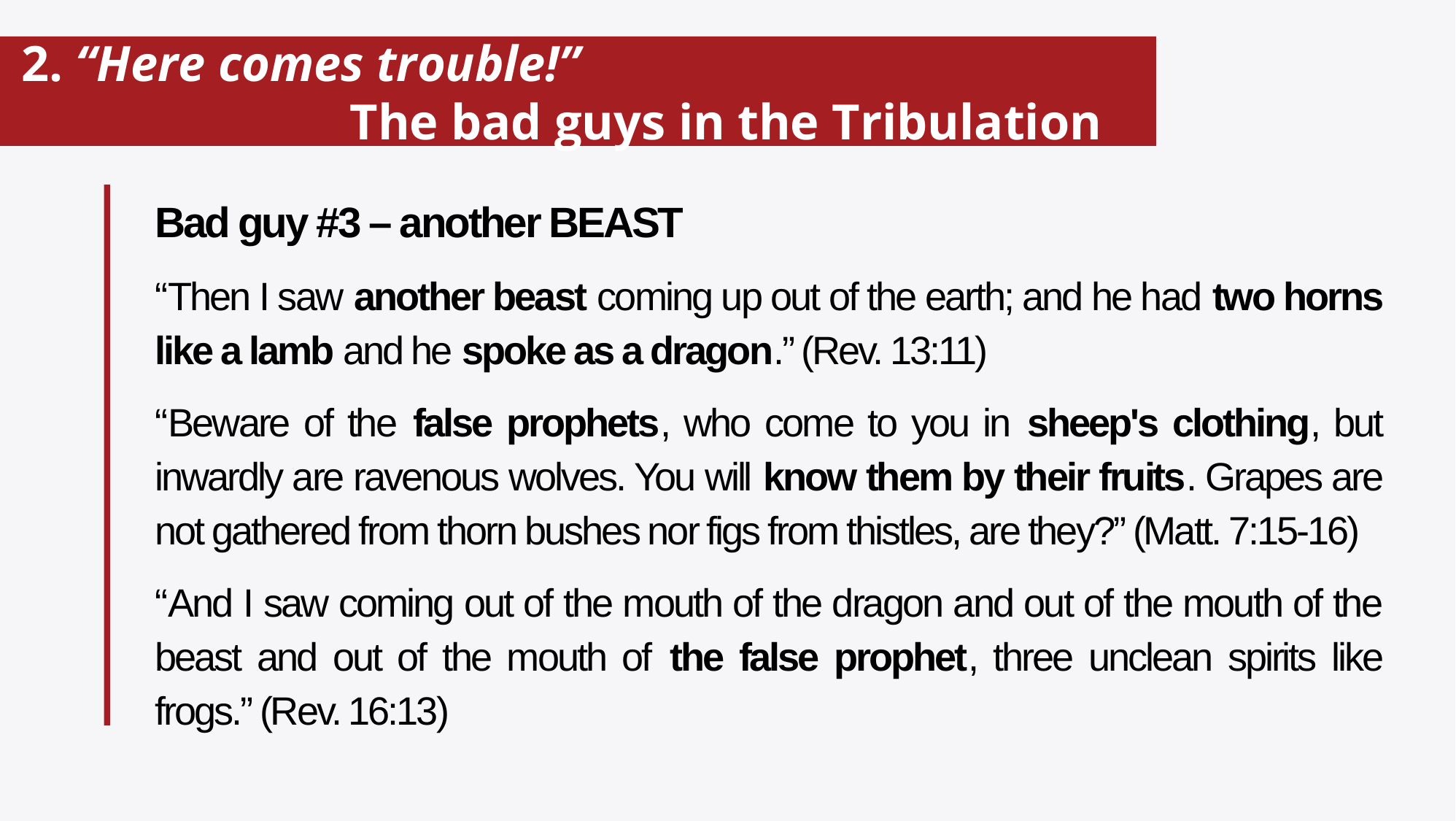

# 2. “Here comes trouble!” The bad guys in the Tribulation
Bad guy #3 – another BEAST
“Then I saw another beast coming up out of the earth; and he had two horns like a lamb and he spoke as a dragon.” (Rev. 13:11)
“Beware of the false prophets, who come to you in sheep's clothing, but inwardly are ravenous wolves. You will know them by their fruits. Grapes are not gathered from thorn bushes nor figs from thistles, are they?” (Matt. 7:15-16)
“And I saw coming out of the mouth of the dragon and out of the mouth of the beast and out of the mouth of the false prophet, three unclean spirits like frogs.” (Rev. 16:13)